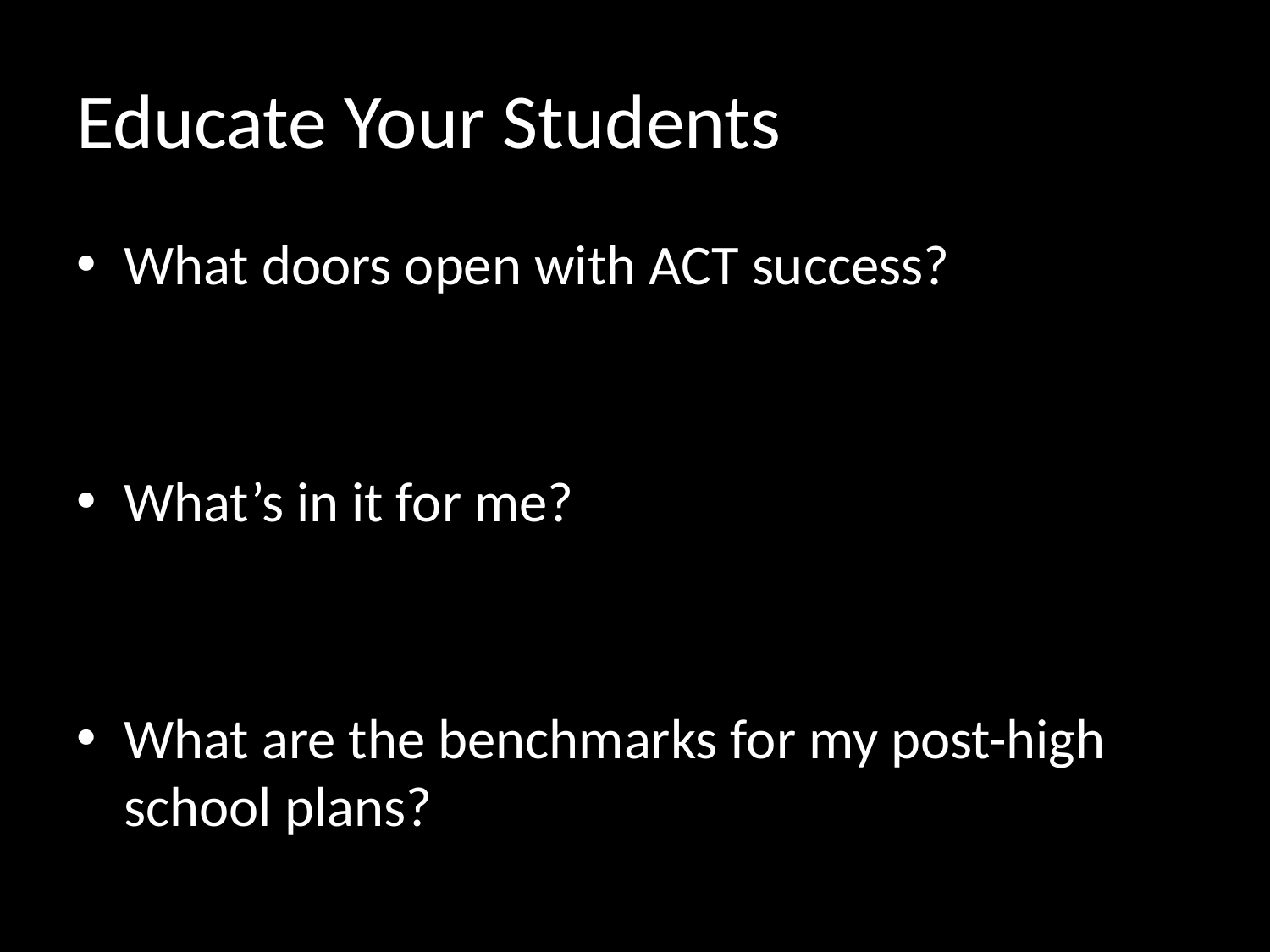

# Educate Your Students
What doors open with ACT success?

What’s in it for me?

What are the benchmarks for my post-high school plans?